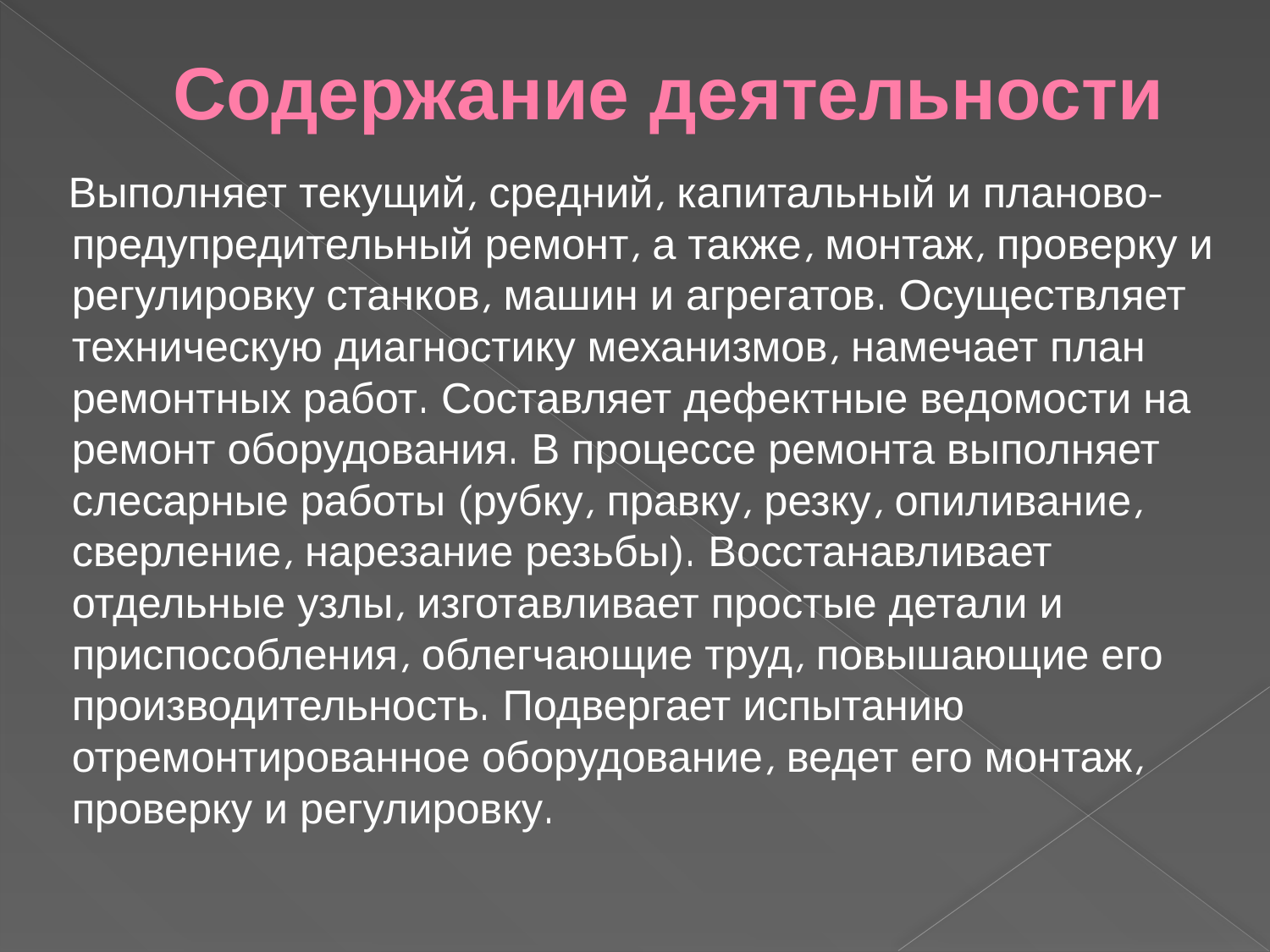

# Содержание деятельности
    Выполняет текущий, средний, капитальный и планово-предупредительный ремонт, а также, монтаж, проверку и регулировку станков, машин и агрегатов. Осуществляет техническую диагностику механизмов, намечает план ремонтных работ. Составляет дефектные ведомости на ремонт оборудования. В процессе ремонта выполняет слесарные работы (рубку, правку, резку, опиливание, сверление, нарезание резьбы). Восстанавливает отдельные узлы, изготавливает простые детали и приспособления, облегчающие труд, повышающие его производительность. Подвергает испытанию отремонтированное оборудование, ведет его монтаж, проверку и регулировку.